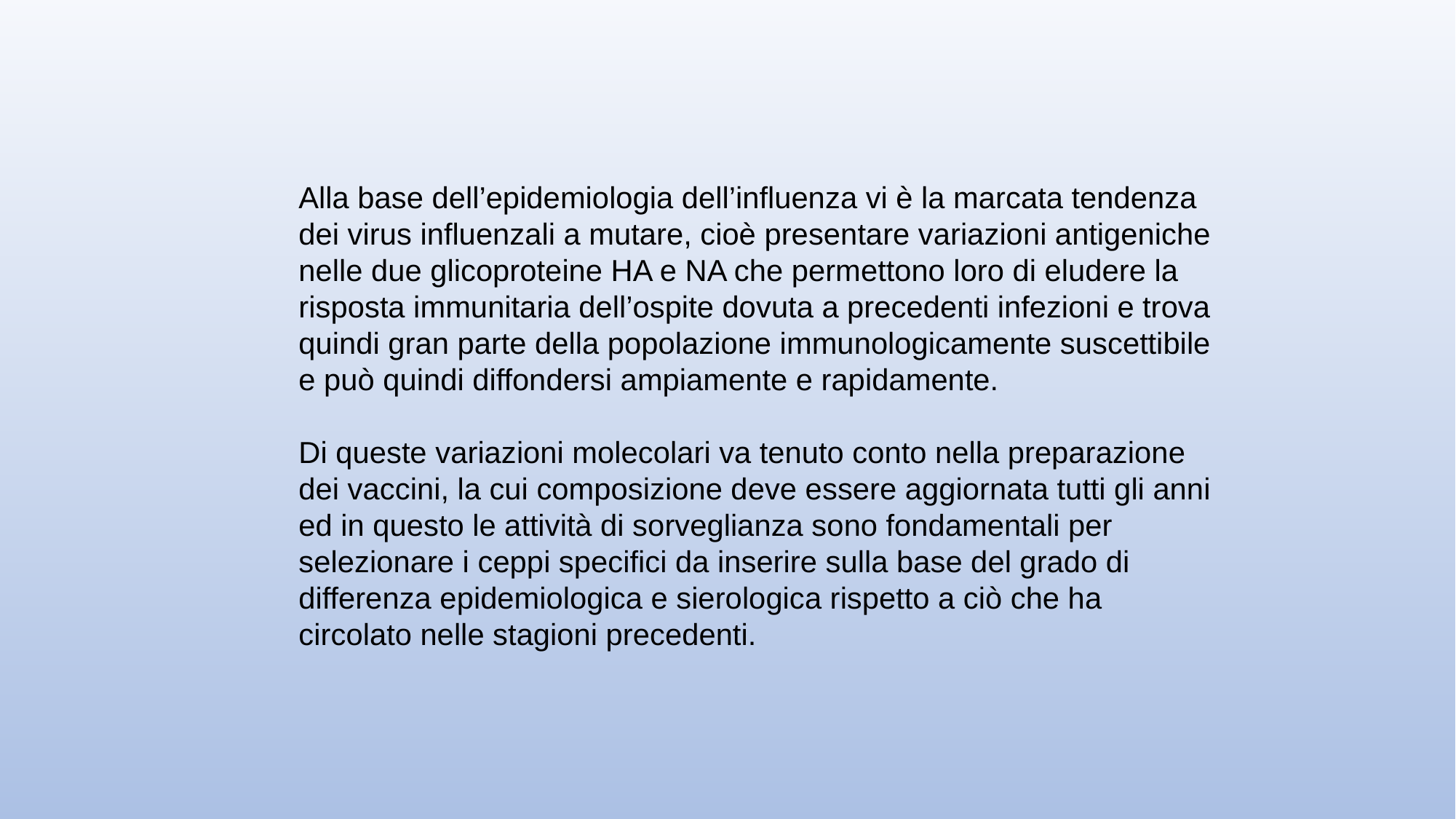

Alla base dell’epidemiologia dell’influenza vi è la marcata tendenza dei virus influenzali a mutare, cioè presentare variazioni antigeniche nelle due glicoproteine HA e NA che permettono loro di eludere la risposta immunitaria dell’ospite dovuta a precedenti infezioni e trova quindi gran parte della popolazione immunologicamente suscettibile e può quindi diffondersi ampiamente e rapidamente.

Di queste variazioni molecolari va tenuto conto nella preparazione dei vaccini, la cui composizione deve essere aggiornata tutti gli anni ed in questo le attività di sorveglianza sono fondamentali per selezionare i ceppi specifici da inserire sulla base del grado di differenza epidemiologica e sierologica rispetto a ciò che ha circolato nelle stagioni precedenti.